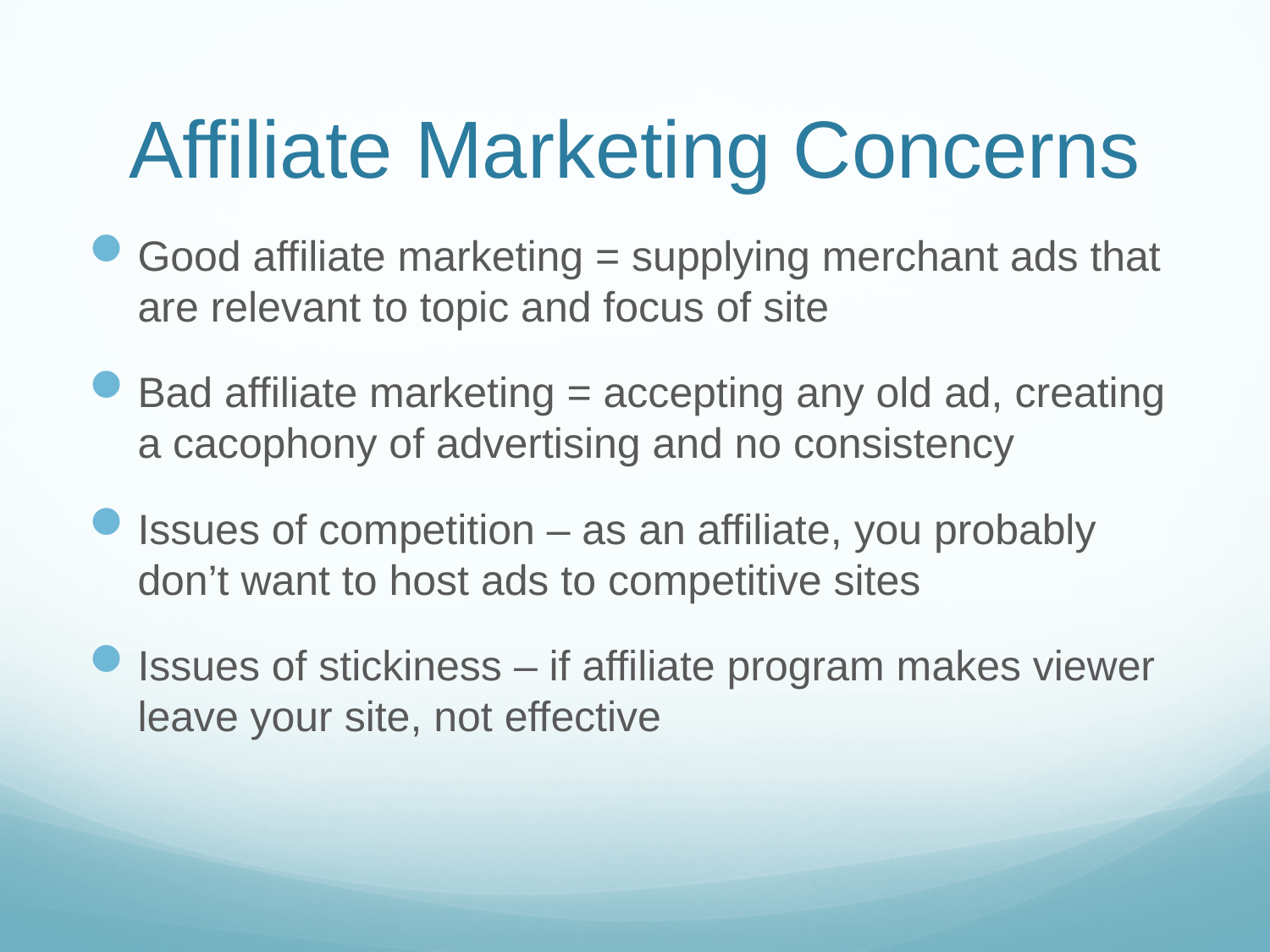

# Affiliate Marketing Concerns
Good affiliate marketing = supplying merchant ads that are relevant to topic and focus of site
Bad affiliate marketing = accepting any old ad, creating a cacophony of advertising and no consistency
Issues of competition – as an affiliate, you probably don’t want to host ads to competitive sites
Issues of stickiness – if affiliate program makes viewer leave your site, not effective